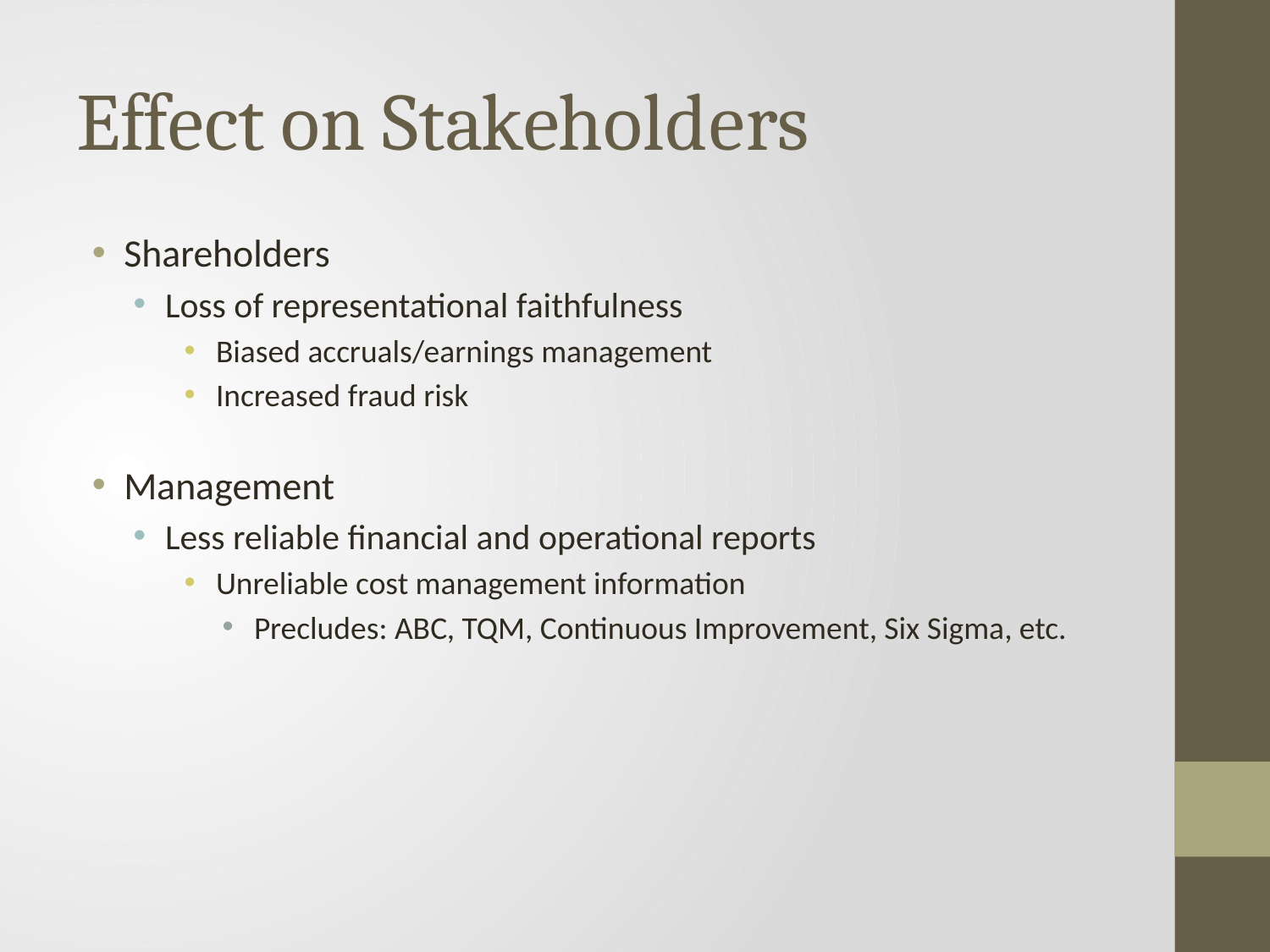

# Effect on Stakeholders
Shareholders
Loss of representational faithfulness
Biased accruals/earnings management
Increased fraud risk

Management
Less reliable financial and operational reports
Unreliable cost management information
Precludes: ABC, TQM, Continuous Improvement, Six Sigma, etc.